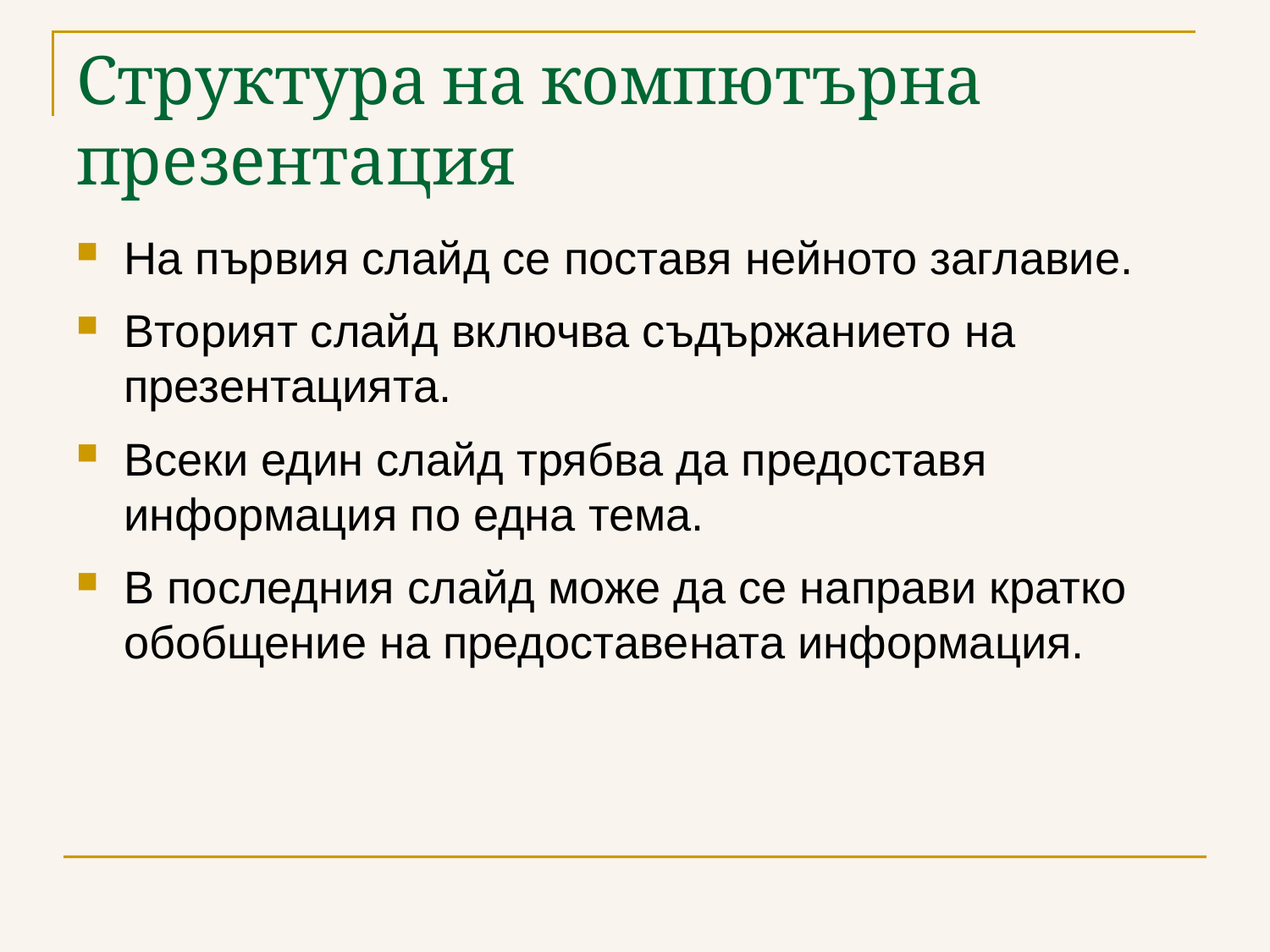

Структура на компютърна презентация
На първия слайд се поставя нейното заглавие.
Вторият слайд включва съдържанието на презентацията.
Всеки един слайд трябва да предоставя информация по една тема.
В последния слайд може да се направи кратко обобщение на предоставената информация.